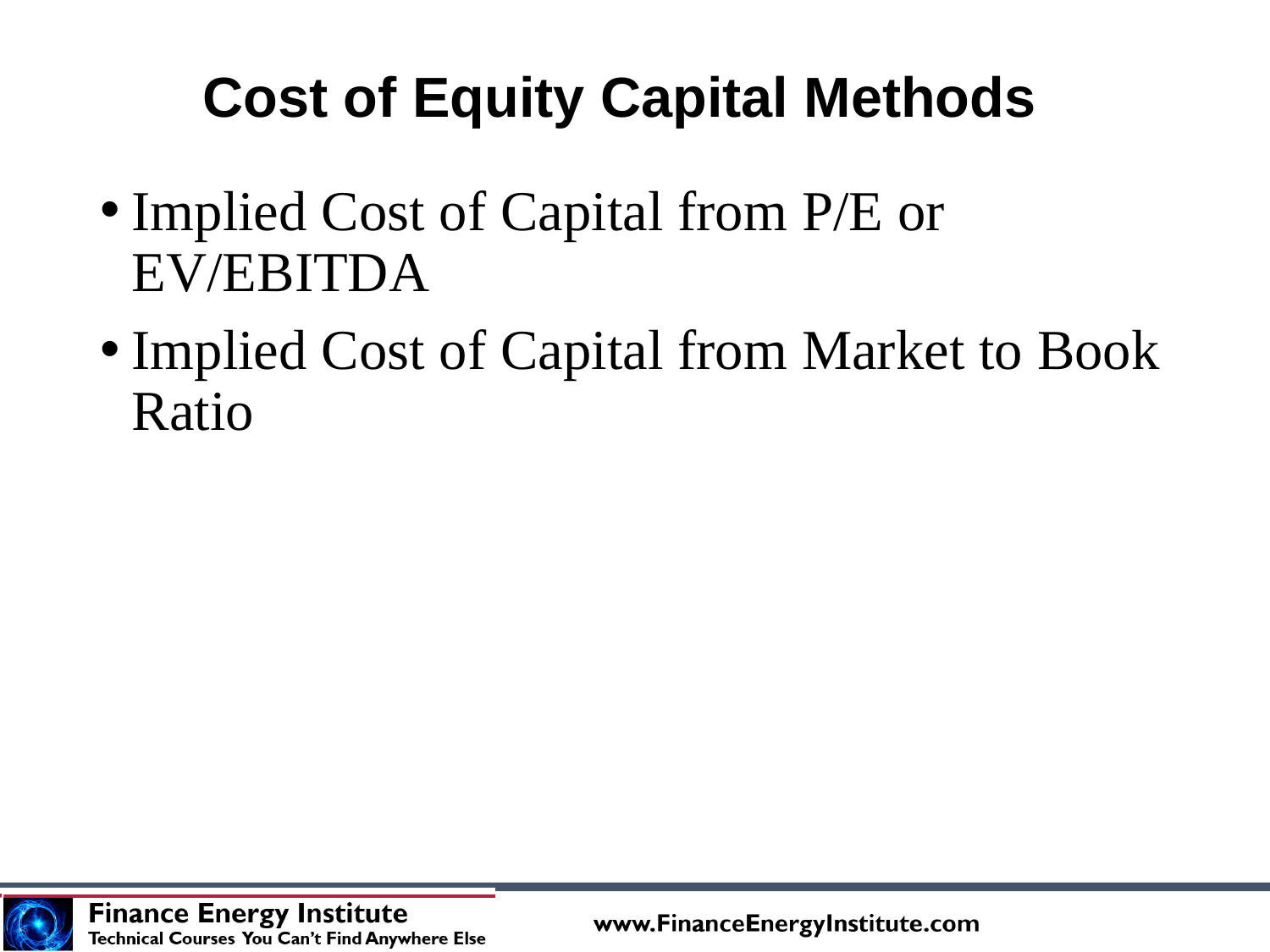

# Cost of Equity Capital Methods
Implied Cost of Capital from P/E or EV/EBITDA
Implied Cost of Capital from Market to Book Ratio